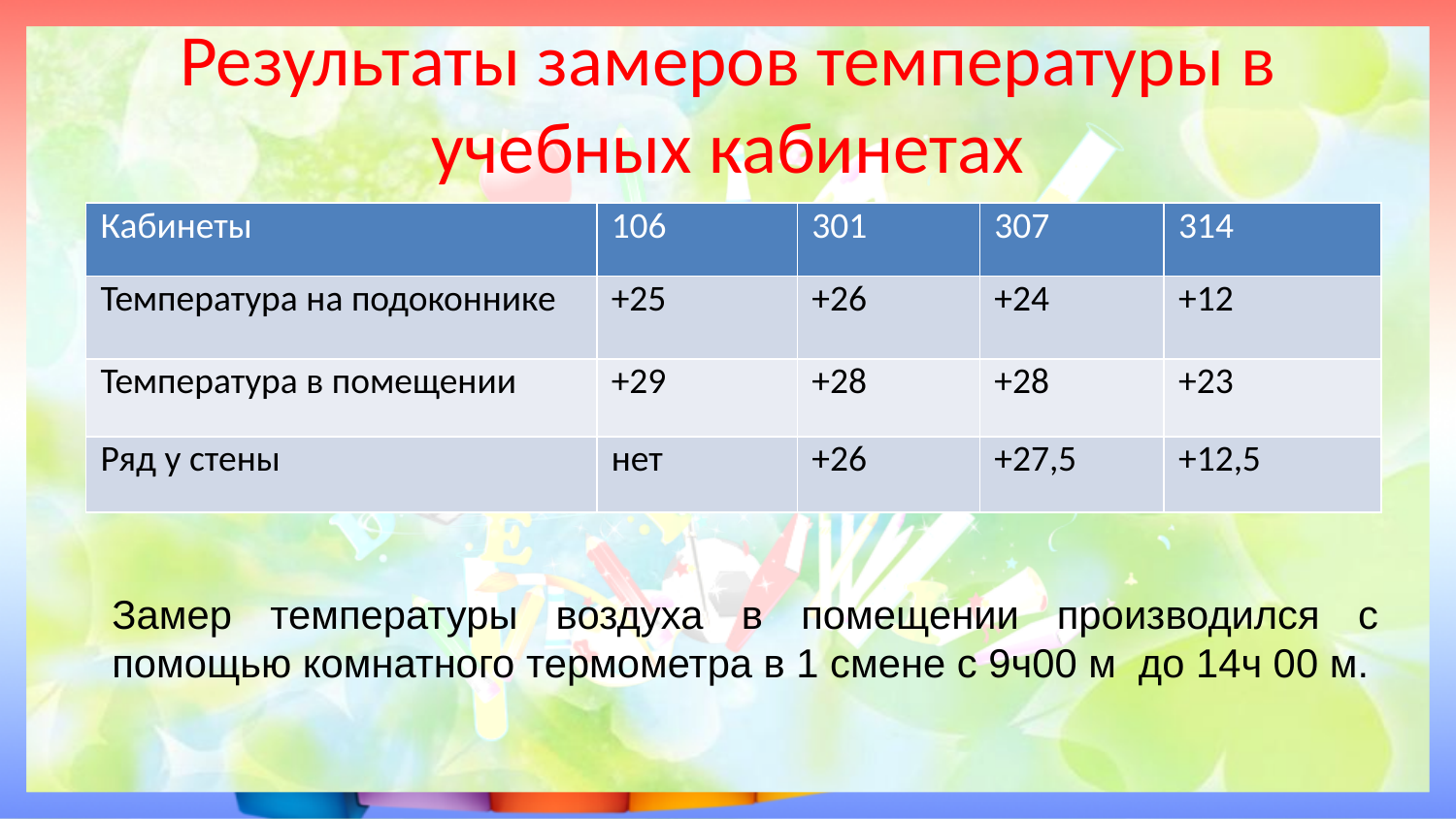

# Результаты замеров температуры в учебных кабинетах
| Кабинеты | 106 | 301 | 307 | 314 |
| --- | --- | --- | --- | --- |
| Температура на подоконнике | +25 | +26 | +24 | +12 |
| Температура в помещении | +29 | +28 | +28 | +23 |
| Ряд у стены | нет | +26 | +27,5 | +12,5 |
Замер температуры воздуха в помещении производился с помощью комнатного термометра в 1 смене с 9ч00 м  до 14ч 00 м.